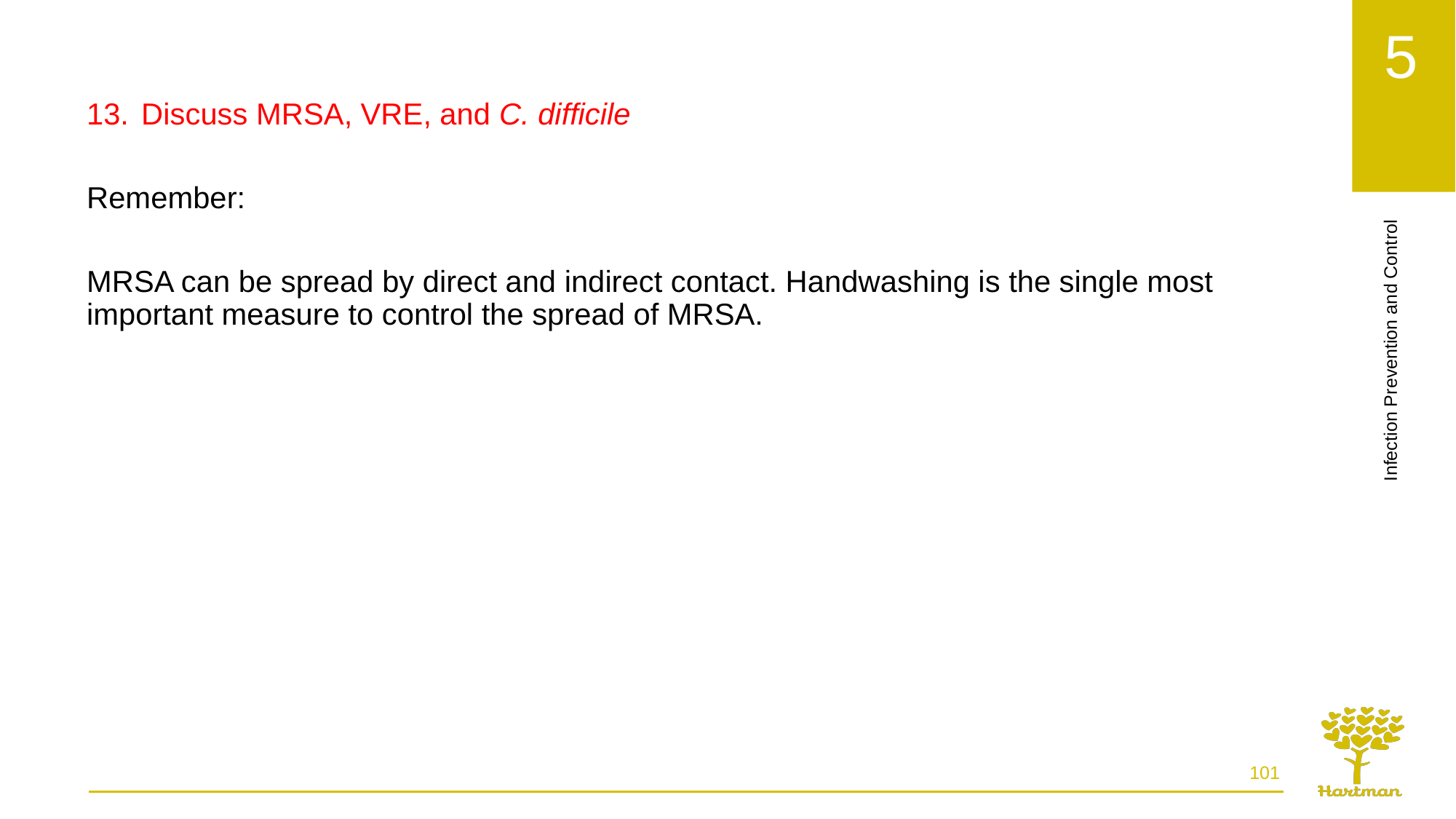

Discuss MRSA, VRE, and C. difficile

Remember:

MRSA can be spread by direct and indirect contact. Handwashing is the single most important measure to control the spread of MRSA.

101